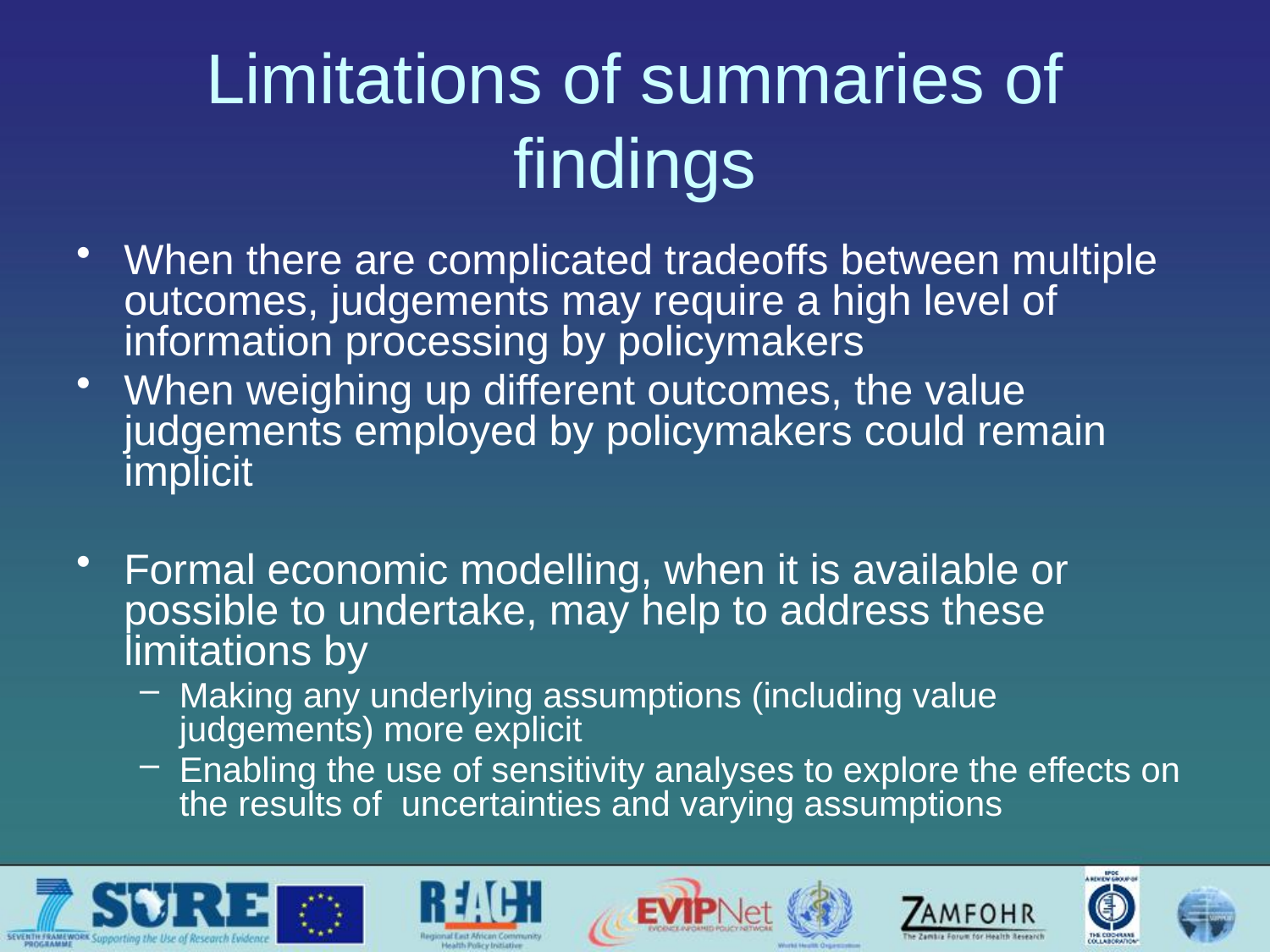

# Limitations of summaries of findings
When there are complicated tradeoffs between multiple outcomes, judgements may require a high level of information processing by policymakers
When weighing up different outcomes, the value judgements employed by policymakers could remain implicit

Formal economic modelling, when it is available or possible to undertake, may help to address these limitations by
Making any underlying assumptions (including value judgements) more explicit
Enabling the use of sensitivity analyses to explore the effects on the results of  uncertainties and varying assumptions